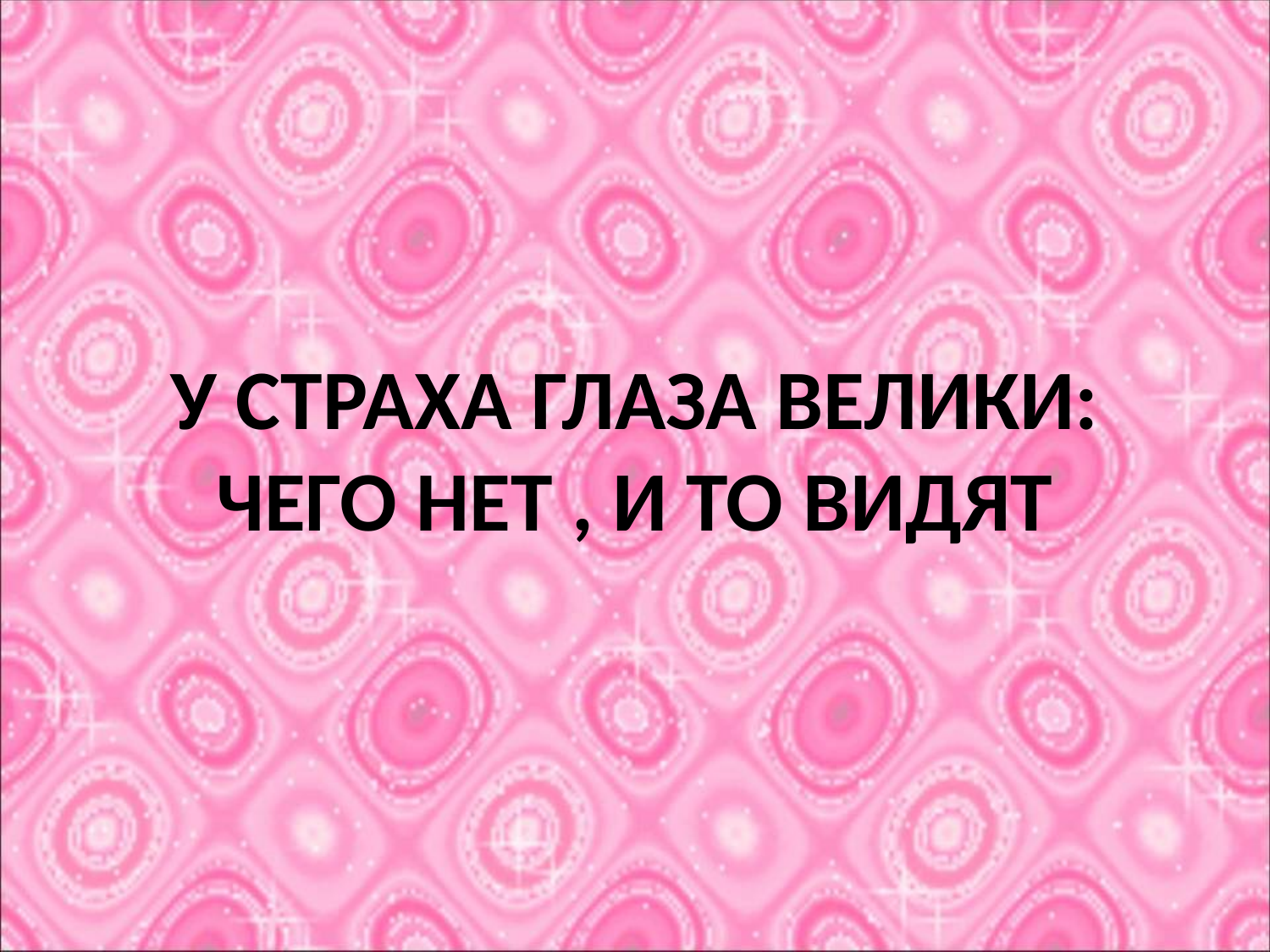

# У СТРАХА ГЛАЗА ВЕЛИКИ: ЧЕГО НЕТ , И ТО ВИДЯТ